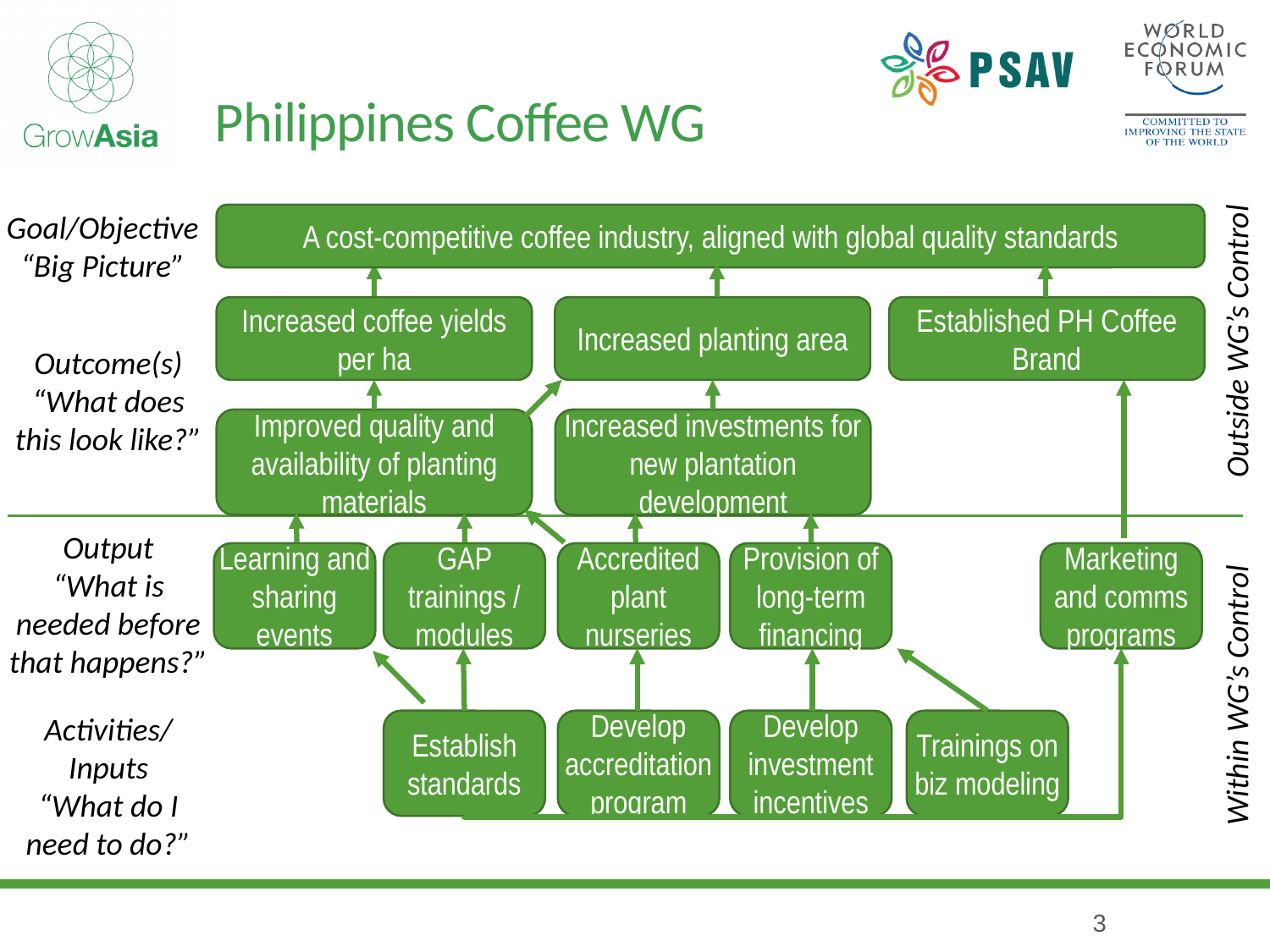

# Philippines Coffee WG
Goal/Objective
“Big Picture”
A cost-competitive coffee industry, aligned with global quality standards

Increased coffee yields per ha
Increased planting area
Established PH Coffee Brand
Outside WG’s Control
Outcome(s)
“What does this look like?”
Improved quality and availability of planting materials
Increased investments for new plantation development
Output
“What is needed before that happens?”
Learning and sharing events
GAP trainings / modules
Accredited plant nurseries
Provision of long-term financing
Marketing and comms programs
Within WG’s Control
Activities/ Inputs
“What do I need to do?”
Establish standards
Develop accreditation program
Develop investment incentives
Trainings on biz modeling
3